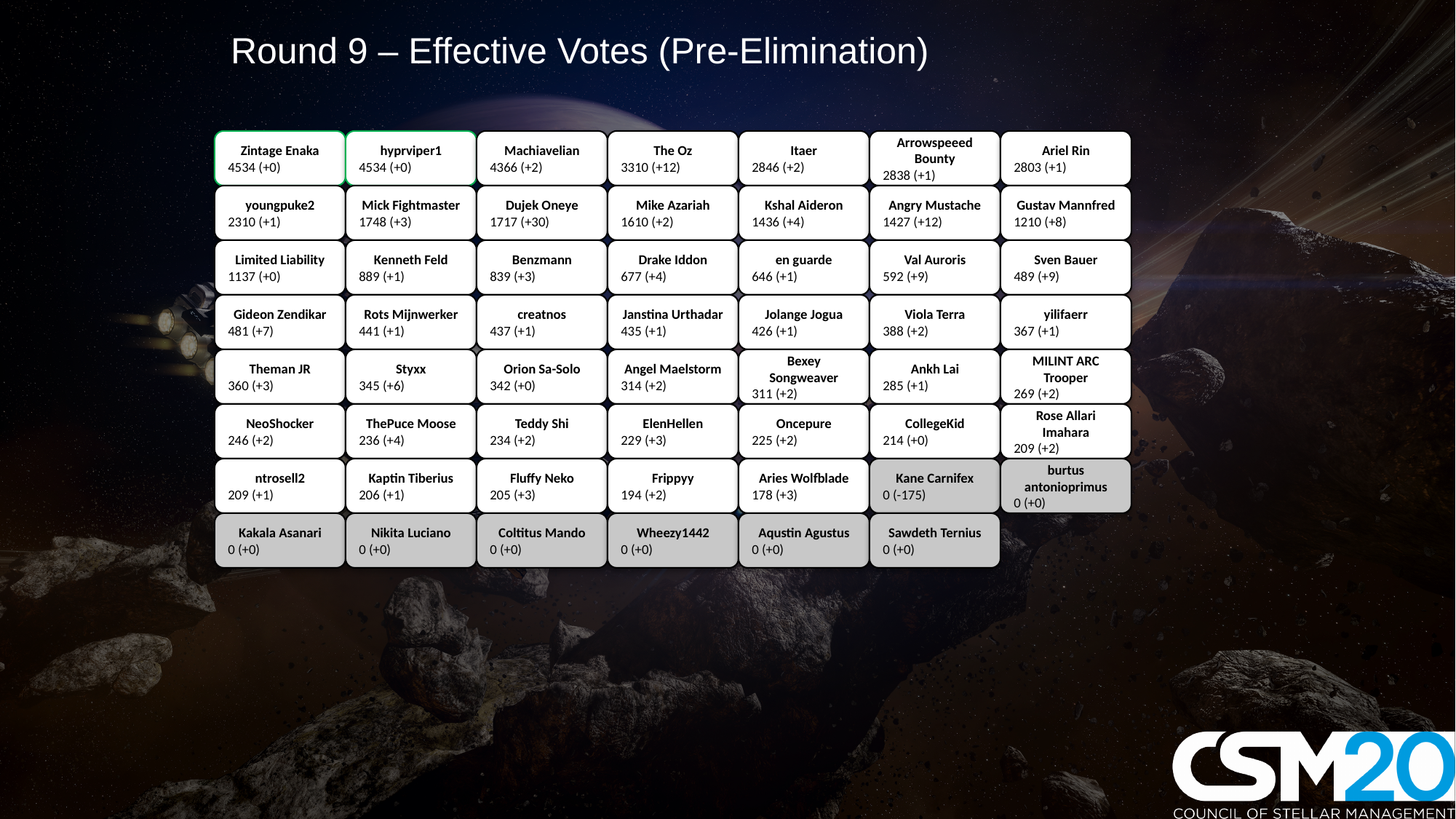

Round 9 – Effective Votes (Pre-Elimination)
Zintage Enaka
4534 (+0)
hyprviper1
4534 (+0)
Machiavelian
4366 (+2)
The Oz
3310 (+12)
Itaer
2846 (+2)
Arrowspeeed Bounty
2838 (+1)
Ariel Rin
2803 (+1)
youngpuke2
2310 (+1)
Mick Fightmaster
1748 (+3)
Dujek Oneye
1717 (+30)
Mike Azariah
1610 (+2)
Kshal Aideron
1436 (+4)
Angry Mustache
1427 (+12)
Gustav Mannfred
1210 (+8)
Limited Liability
1137 (+0)
Kenneth Feld
889 (+1)
Benzmann
839 (+3)
Drake Iddon
677 (+4)
en guarde
646 (+1)
Val Auroris
592 (+9)
Sven Bauer
489 (+9)
Gideon Zendikar
481 (+7)
Rots Mijnwerker
441 (+1)
creatnos
437 (+1)
Janstina Urthadar
435 (+1)
Jolange Jogua
426 (+1)
Viola Terra
388 (+2)
yilifaerr
367 (+1)

Theman JR
360 (+3)
Styxx
345 (+6)
Orion Sa-Solo
342 (+0)
Angel Maelstorm
314 (+2)
Bexey Songweaver
311 (+2)
Ankh Lai
285 (+1)
MILINT ARC Trooper
269 (+2)
NeoShocker
246 (+2)
ThePuce Moose
236 (+4)
Teddy Shi
234 (+2)
ElenHellen
229 (+3)
Oncepure
225 (+2)
CollegeKid
214 (+0)
Rose Allari Imahara
209 (+2)
ntrosell2
209 (+1)
Kaptin Tiberius
206 (+1)
Fluffy Neko
205 (+3)
Frippyy
194 (+2)
Aries Wolfblade
178 (+3)
Kane Carnifex
0 (-175)
burtus antonioprimus
0 (+0)
Kakala Asanari
0 (+0)
Nikita Luciano
0 (+0)
Coltitus Mando
0 (+0)
Wheezy1442
0 (+0)
Aqustin Agustus
0 (+0)
Sawdeth Ternius
0 (+0)
#